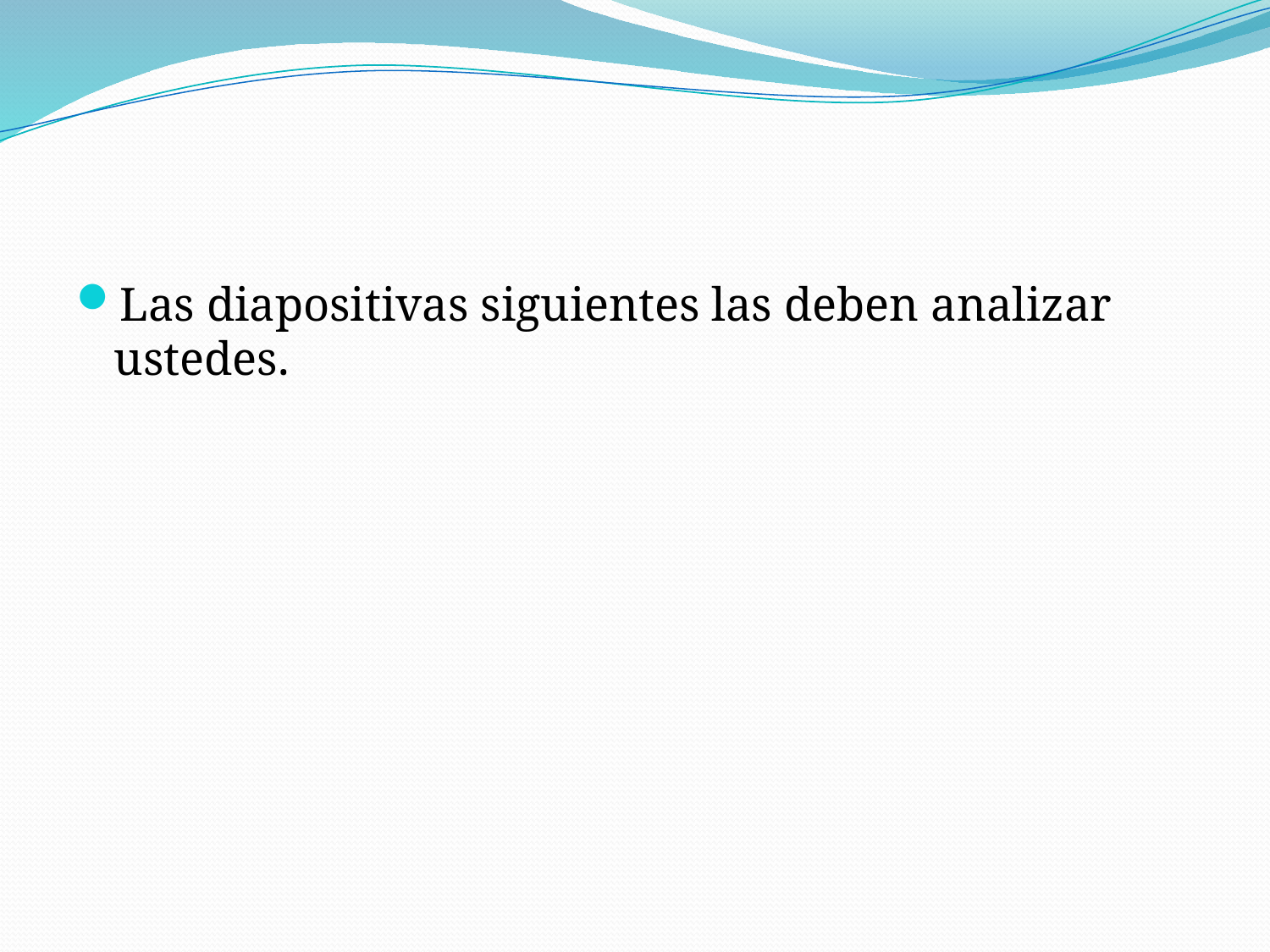

#
Las diapositivas siguientes las deben analizar ustedes.